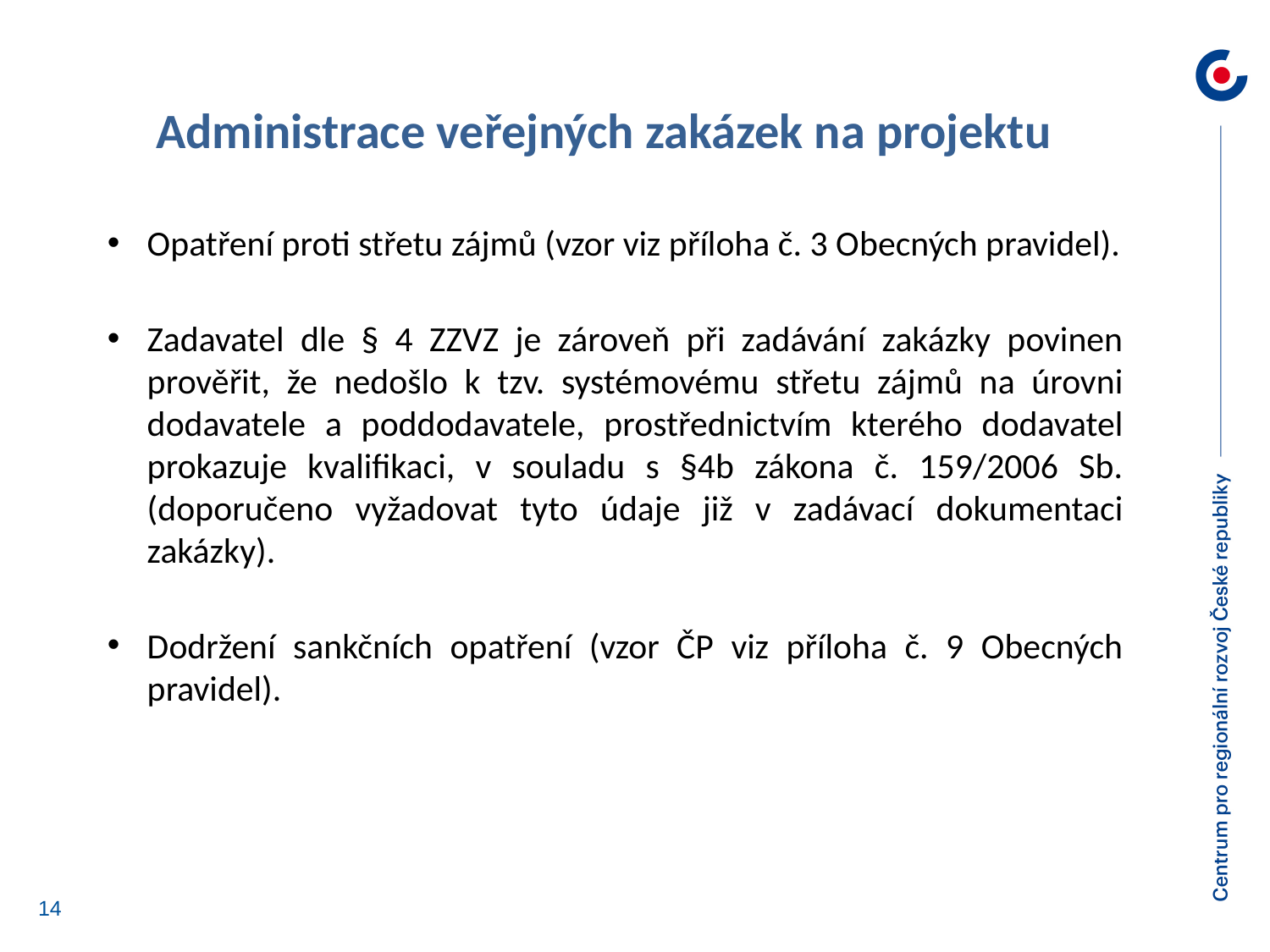

Administrace veřejných zakázek na projektu
Opatření proti střetu zájmů (vzor viz příloha č. 3 Obecných pravidel).

Zadavatel dle § 4 ZZVZ je zároveň při zadávání zakázky povinen prověřit, že nedošlo k tzv. systémovému střetu zájmů na úrovni dodavatele a poddodavatele, prostřednictvím kterého dodavatel prokazuje kvalifikaci, v souladu s §4b zákona č. 159/2006 Sb. (doporučeno vyžadovat tyto údaje již v zadávací dokumentaci zakázky).

Dodržení sankčních opatření (vzor ČP viz příloha č. 9 Obecných pravidel).

14